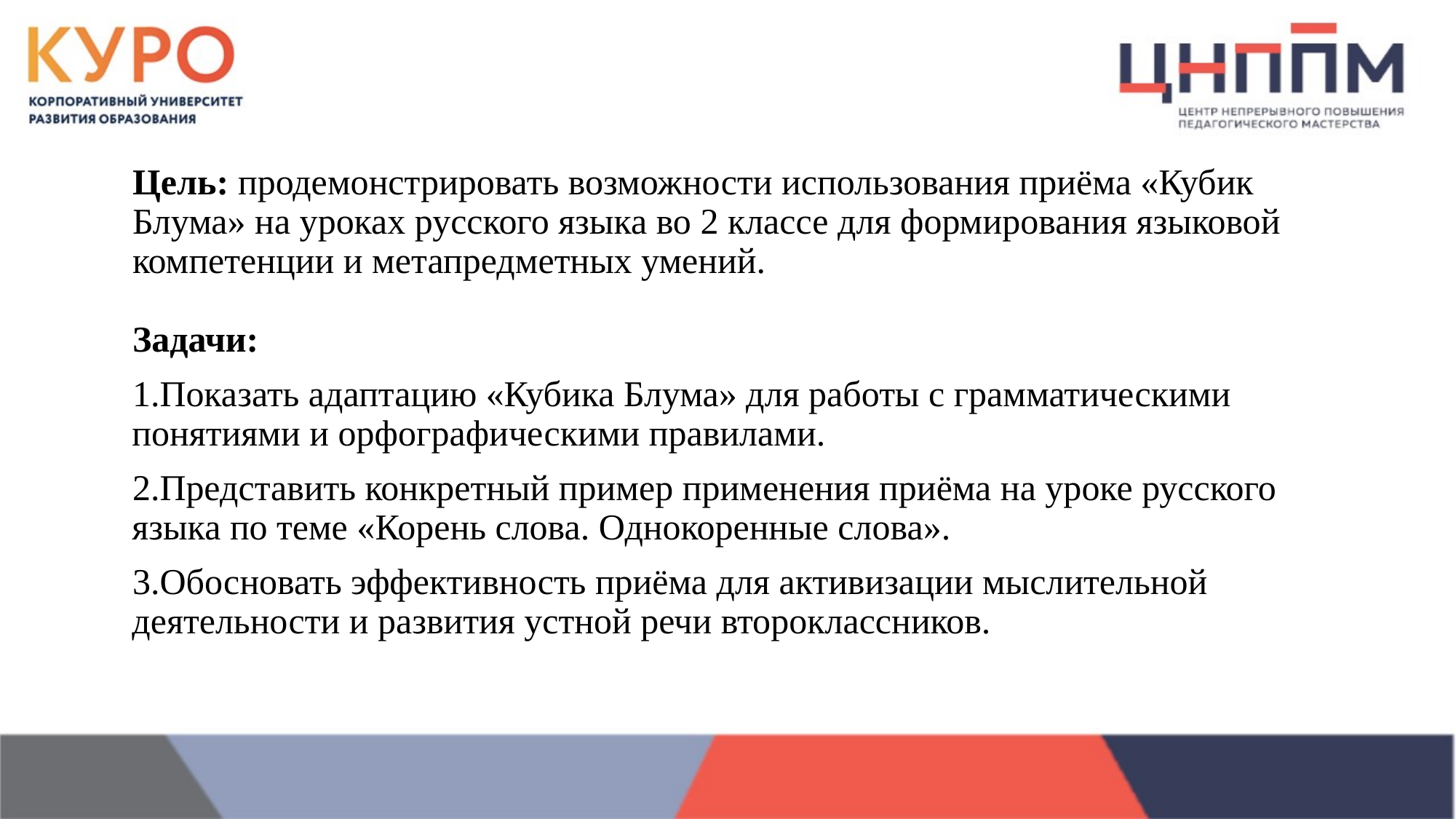

Цель: продемонстрировать возможности использования приёма «Кубик Блума» на уроках русского языка во 2 классе для формирования языковой компетенции и метапредметных умений.

Задачи:
Показать адаптацию «Кубика Блума» для работы с грамматическими понятиями и орфографическими правилами.
Представить конкретный пример применения приёма на уроке русского языка по теме «Корень слова. Однокоренные слова».
Обосновать эффективность приёма для активизации мыслительной деятельности и развития устной речи второклассников.